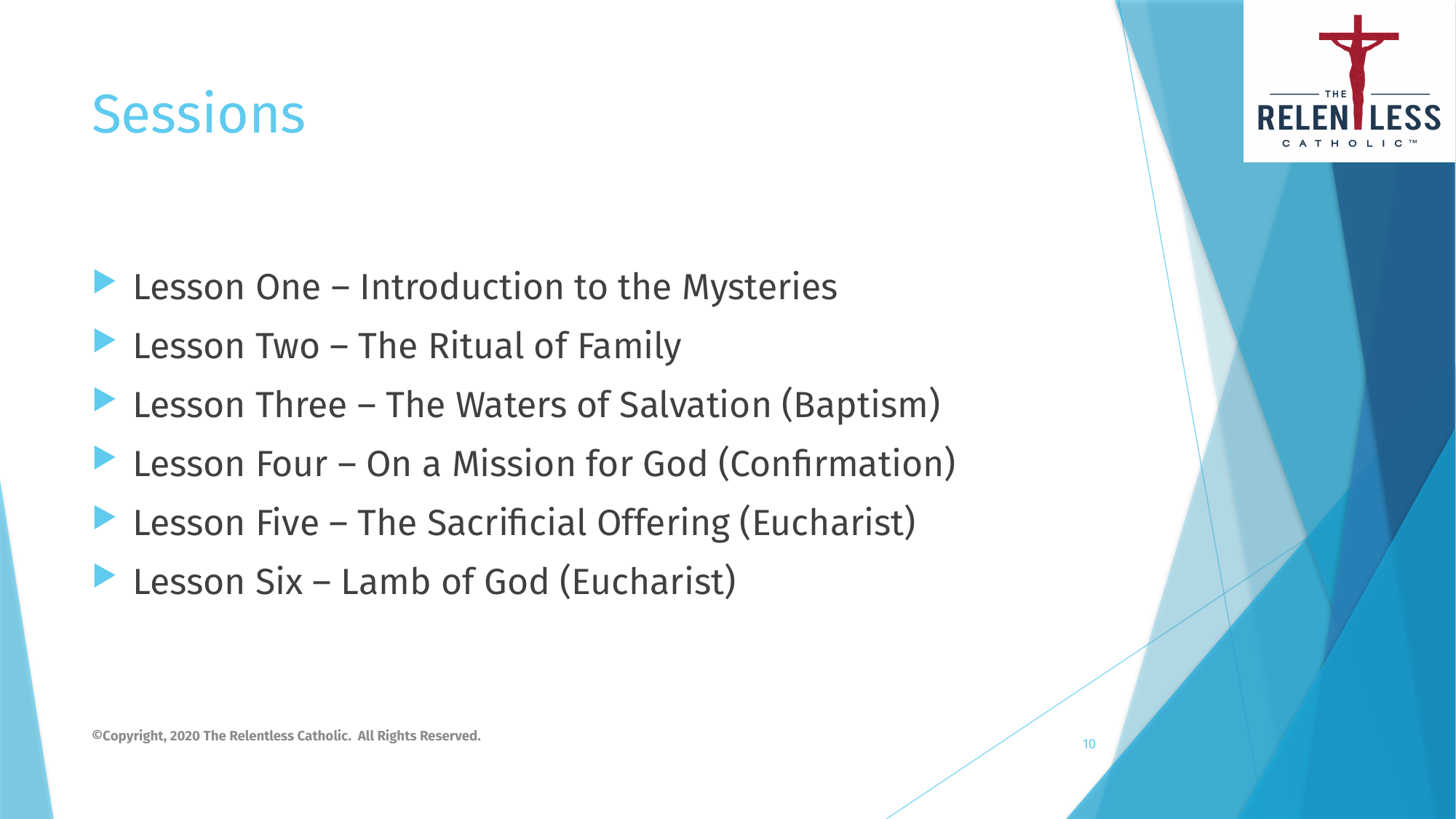

# Sessions
Lesson One – Introduction to the Mysteries
Lesson Two – The Ritual of Family
Lesson Three – The Waters of Salvation (Baptism)
Lesson Four – On a Mission for God (Confirmation)
Lesson Five – The Sacrificial Offering (Eucharist)
Lesson Six – Lamb of God (Eucharist)
©Copyright, 2020 The Relentless Catholic.  All Rights Reserved.

10